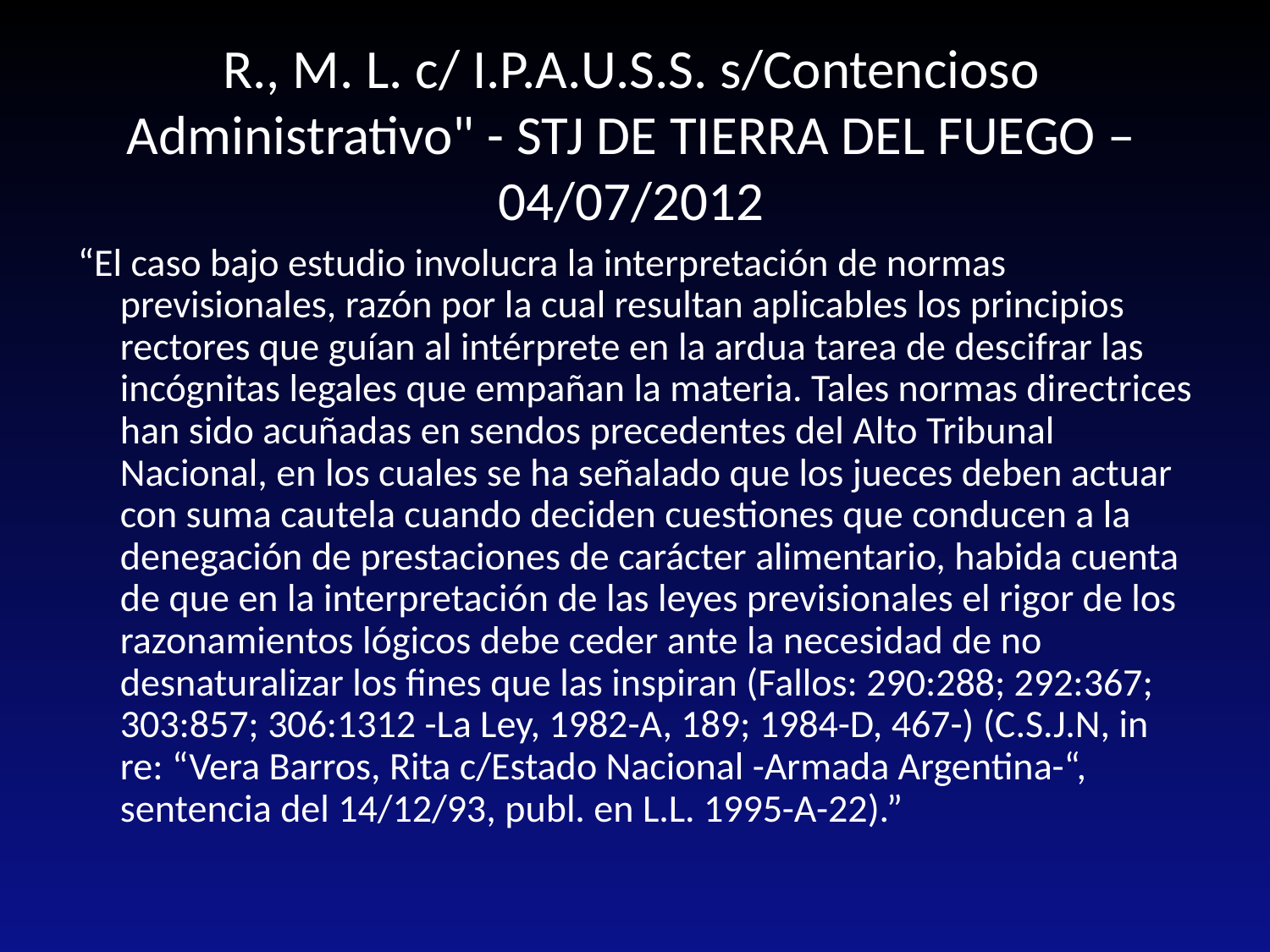

# R., M. L. c/ I.P.A.U.S.S. s/Contencioso Administrativo" - STJ DE TIERRA DEL FUEGO – 04/07/2012
“El caso bajo estudio involucra la interpretación de normas previsionales, razón por la cual resultan aplicables los principios rectores que guían al intérprete en la ardua tarea de descifrar las incógnitas legales que empañan la materia. Tales normas directrices han sido acuñadas en sendos precedentes del Alto Tribunal Nacional, en los cuales se ha señalado que los jueces deben actuar con suma cautela cuando deciden cuestiones que conducen a la denegación de prestaciones de carácter alimentario, habida cuenta de que en la interpretación de las leyes previsionales el rigor de los razonamientos lógicos debe ceder ante la necesidad de no desnaturalizar los fines que las inspiran (Fallos: 290:288; 292:367; 303:857; 306:1312 -La Ley, 1982-A, 189; 1984-D, 467-) (C.S.J.N, in re: “Vera Barros, Rita c/Estado Nacional -Armada Argentina-“, sentencia del 14/12/93, publ. en L.L. 1995-A-22).”